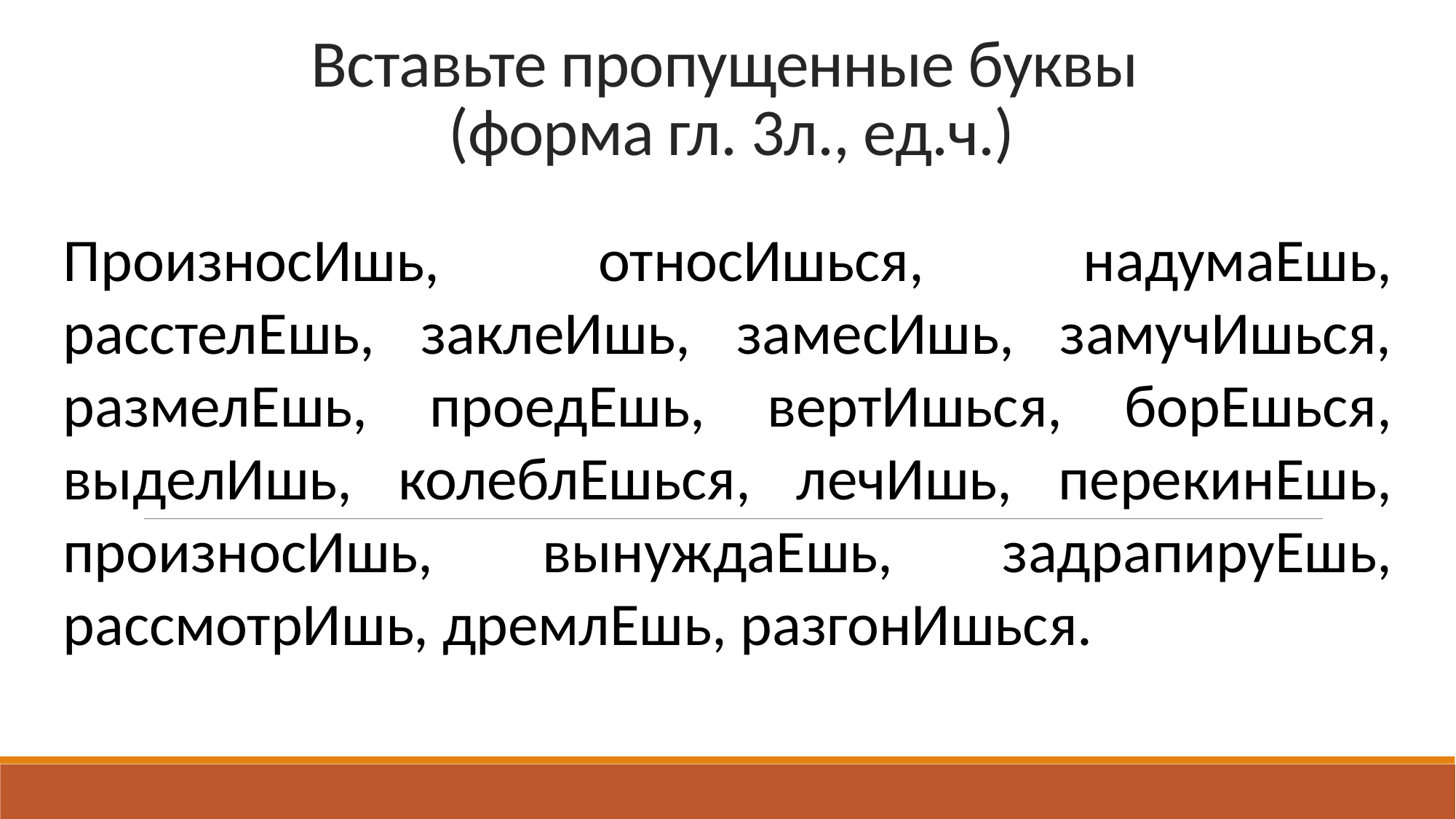

# Вставьте пропущенные буквы (форма гл. 3л., ед.ч.)

ПроизносИшь, относИшься, надумаЕшь, расстелЕшь, заклеИшь, замесИшь, замучИшься, размелЕшь, проедЕшь, вертИшься, борЕшься, выделИшь, колеблЕшься, лечИшь, перекинЕшь, произносИшь, вынуждаЕшь, задрапируЕшь, рассмотрИшь, дремлЕшь, разгонИшься.